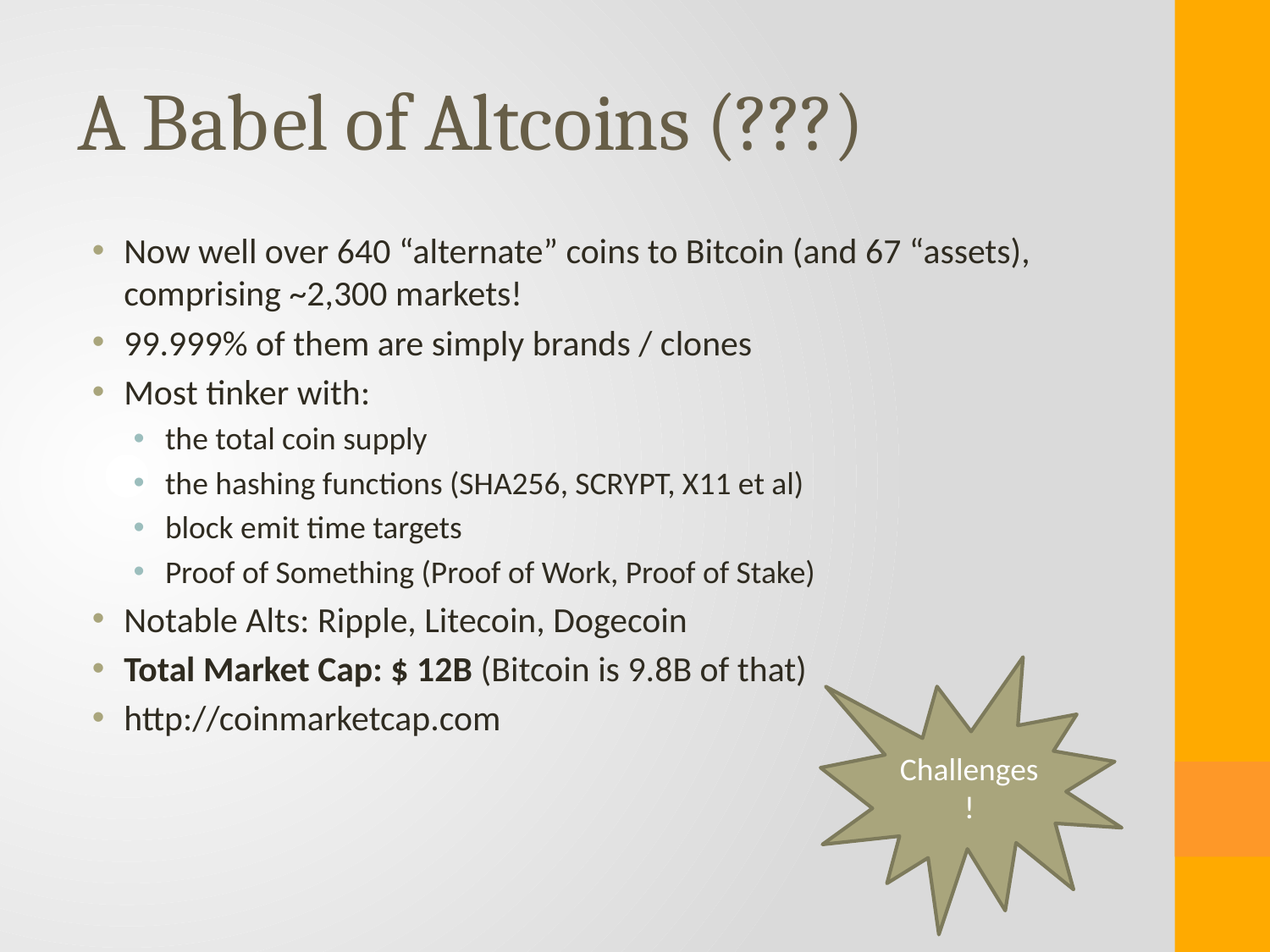

# A Babel of Altcoins (???)
Now well over 640 “alternate” coins to Bitcoin (and 67 “assets), comprising ~2,300 markets!
99.999% of them are simply brands / clones
Most tinker with:
the total coin supply
the hashing functions (SHA256, SCRYPT, X11 et al)
block emit time targets
Proof of Something (Proof of Work, Proof of Stake)
Notable Alts: Ripple, Litecoin, Dogecoin
Total Market Cap: $ 12B (Bitcoin is 9.8B of that)
http://coinmarketcap.com
Challenges!